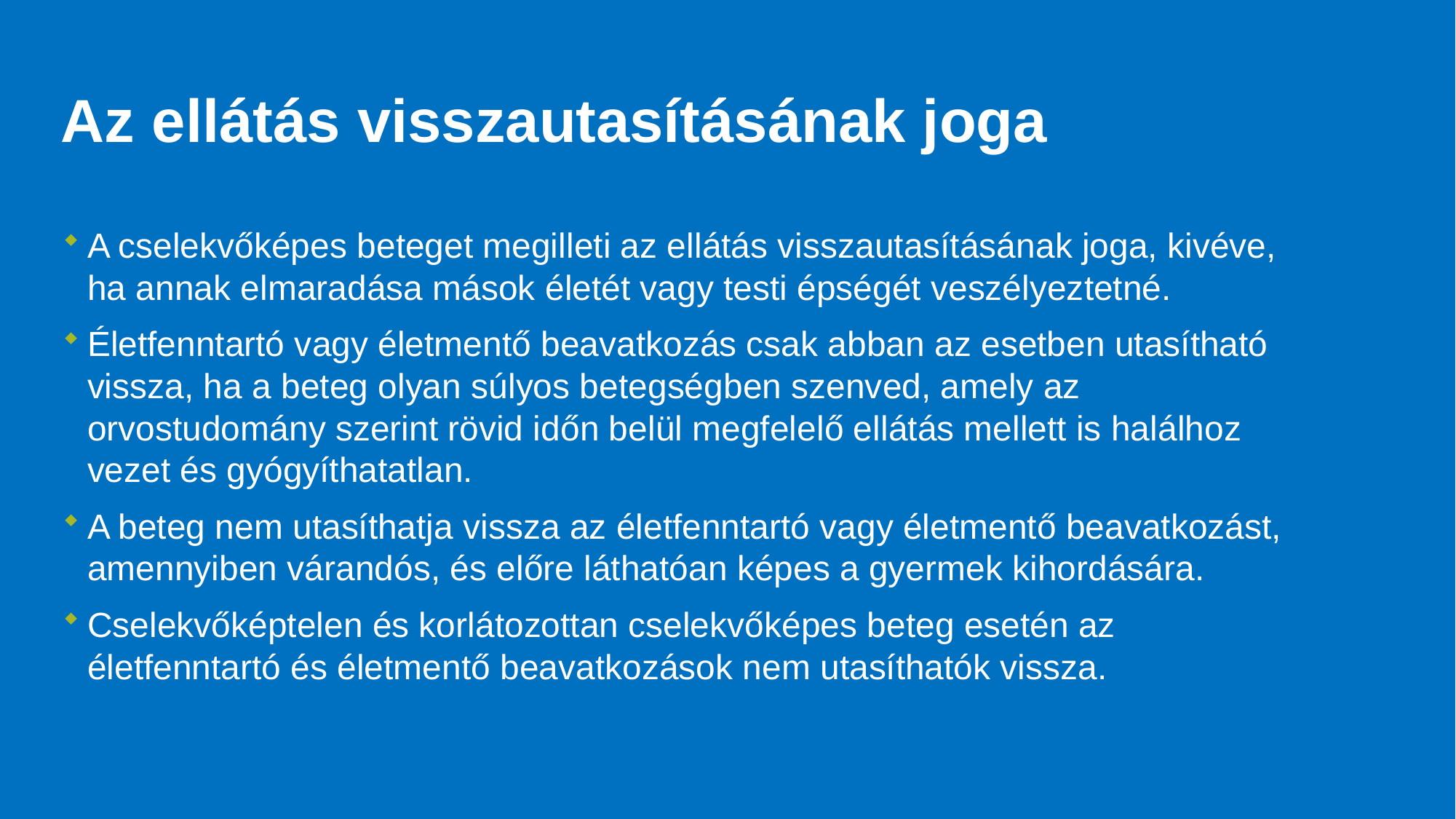

# Az ellátás visszautasításának joga
A cselekvőképes beteget megilleti az ellátás visszautasításának joga, kivéve, ha annak elmaradása mások életét vagy testi épségét veszélyeztetné.
Életfenntartó vagy életmentő beavatkozás csak abban az esetben utasítható vissza, ha a beteg olyan súlyos betegségben szenved, amely az orvostudomány szerint rövid időn belül megfelelő ellátás mellett is halálhoz vezet és gyógyíthatatlan.
A beteg nem utasíthatja vissza az életfenntartó vagy életmentő beavatkozást, amennyiben várandós, és előre láthatóan képes a gyermek kihordására.
Cselekvőképtelen és korlátozottan cselekvőképes beteg esetén az életfenntartó és életmentő beavatkozások nem utasíthatók vissza.